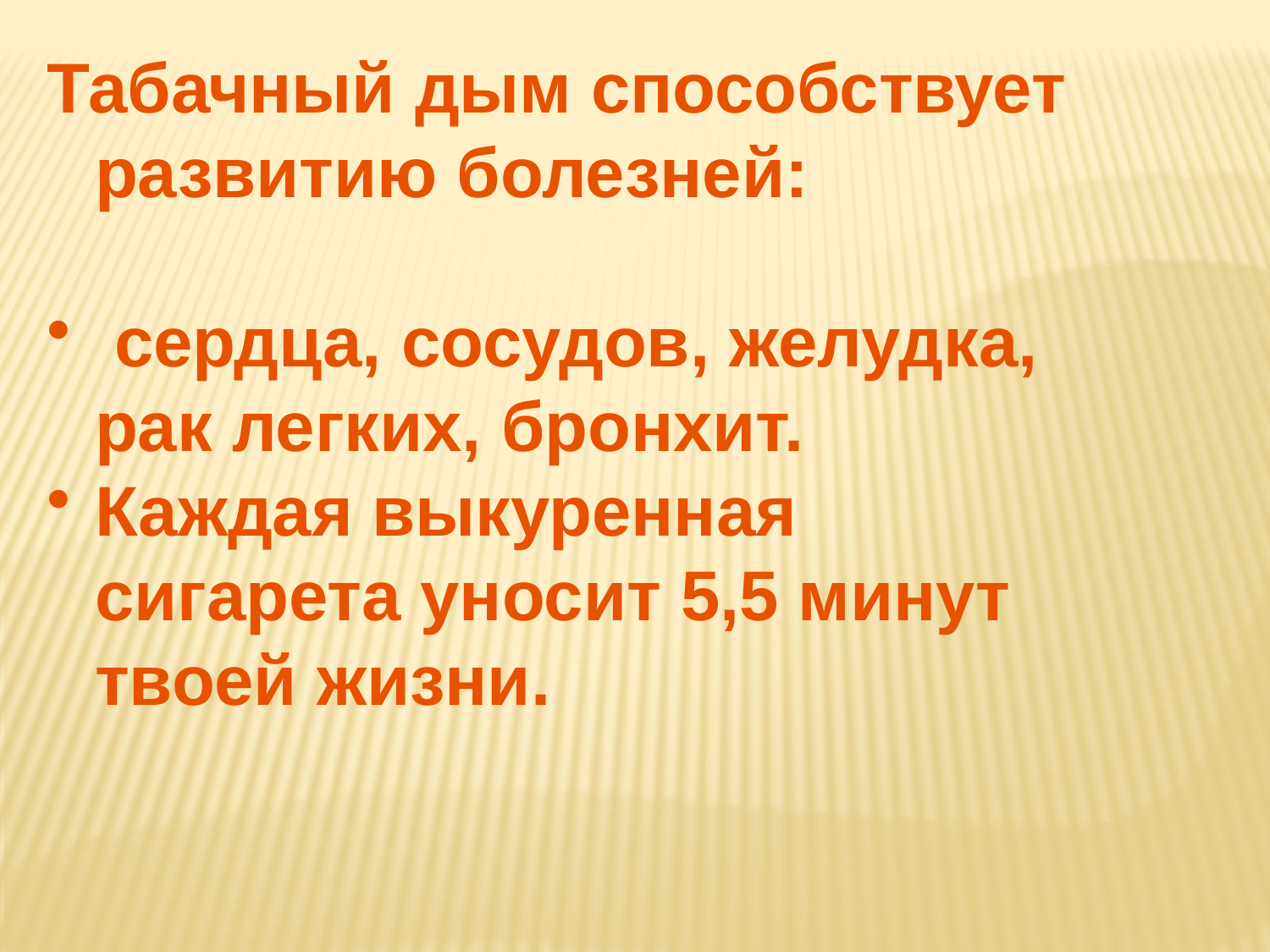

Табачный дым способствует развитию болезней:

 сердца, сосудов, желудка, рак легких, бронхит.
Каждая выкуренная сигарета уносит 5,5 минут твоей жизни.